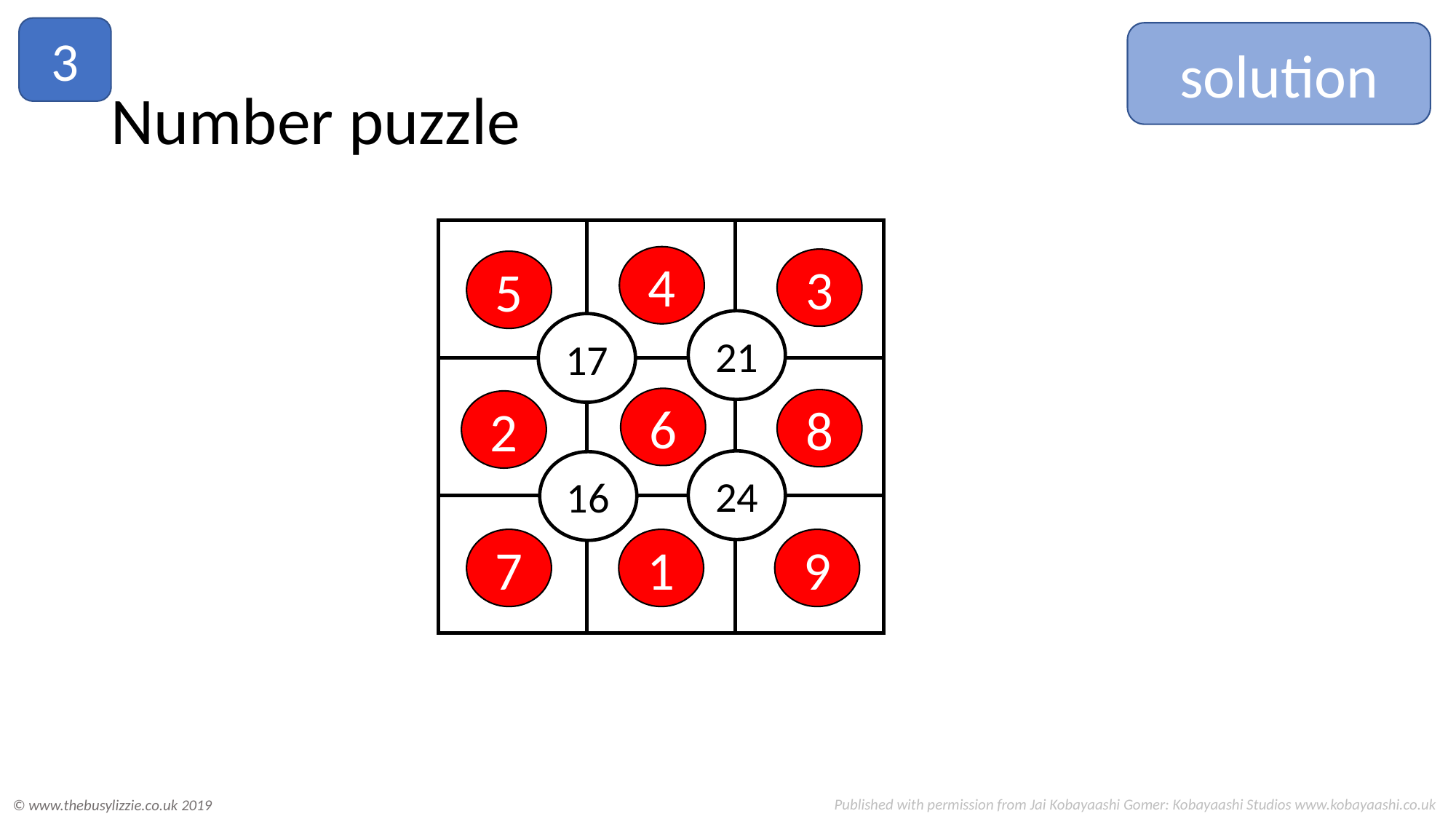

3
solution
# Number puzzle

21
17

24
16

4
3
5
6
8
2
7
1
9
Published with permission from Jai Kobayaashi Gomer: Kobayaashi Studios www.kobayaashi.co.uk
© www.thebusylizzie.co.uk 2019